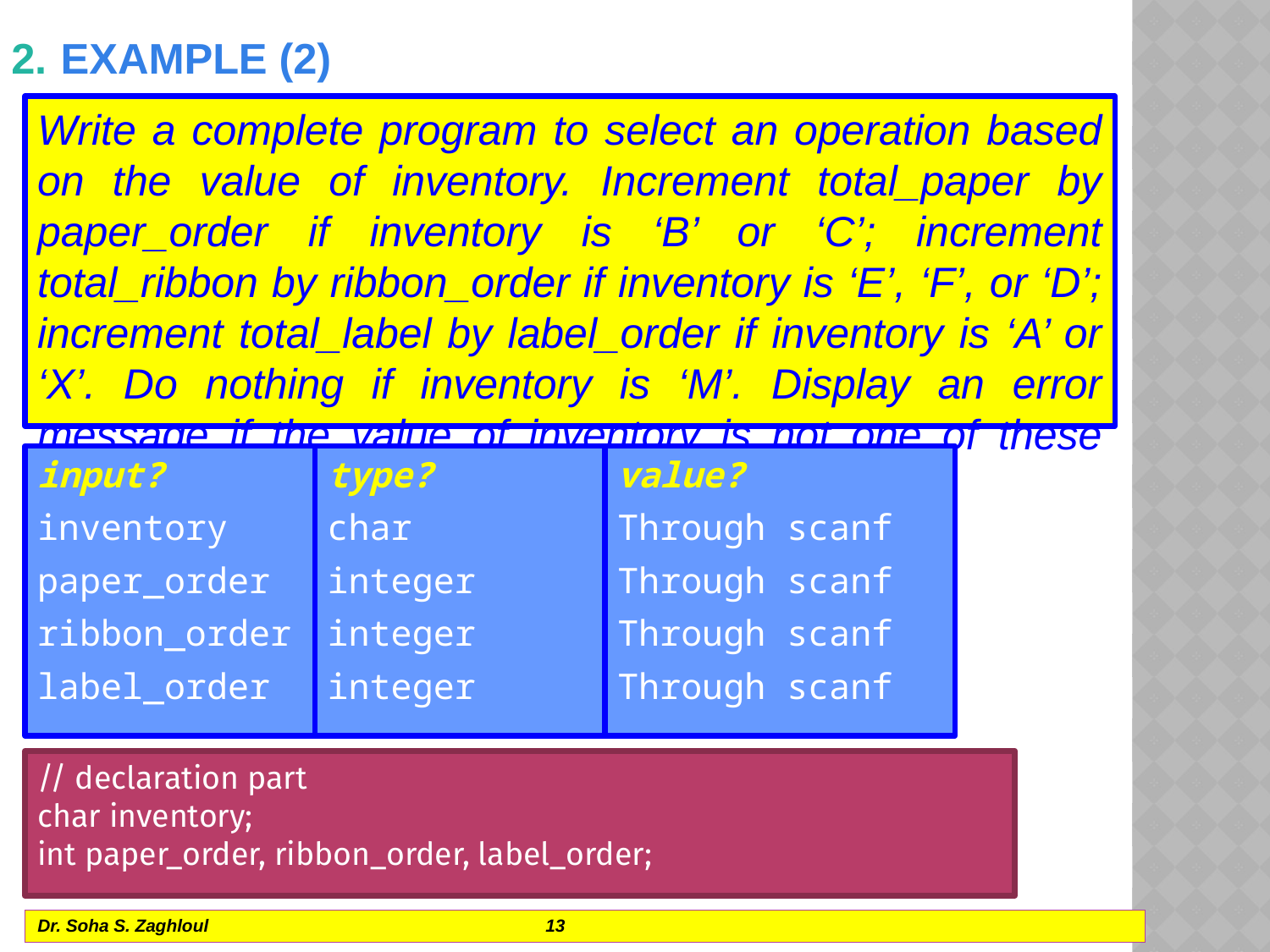

# 2. Example (2)
Write a complete program to select an operation based on the value of inventory. Increment total_paper by paper_order if inventory is ‘B’ or ‘C’; increment total_ribbon by ribbon_order if inventory is ‘E’, ‘F’, or ‘D’; increment total_label by label_order if inventory is ‘A’ or ‘X’. Do nothing if inventory is ‘M’. Display an error message if the value of inventory is not one of these eight letters.
input?
inventory
paper_order
ribbon_order
label_order
type?
char
integer
integer
integer
value?
Through scanf
Through scanf
Through scanf
Through scanf
// declaration part
char inventory;
int paper_order, ribbon_order, label_order;
Dr. Soha S. Zaghloul			13